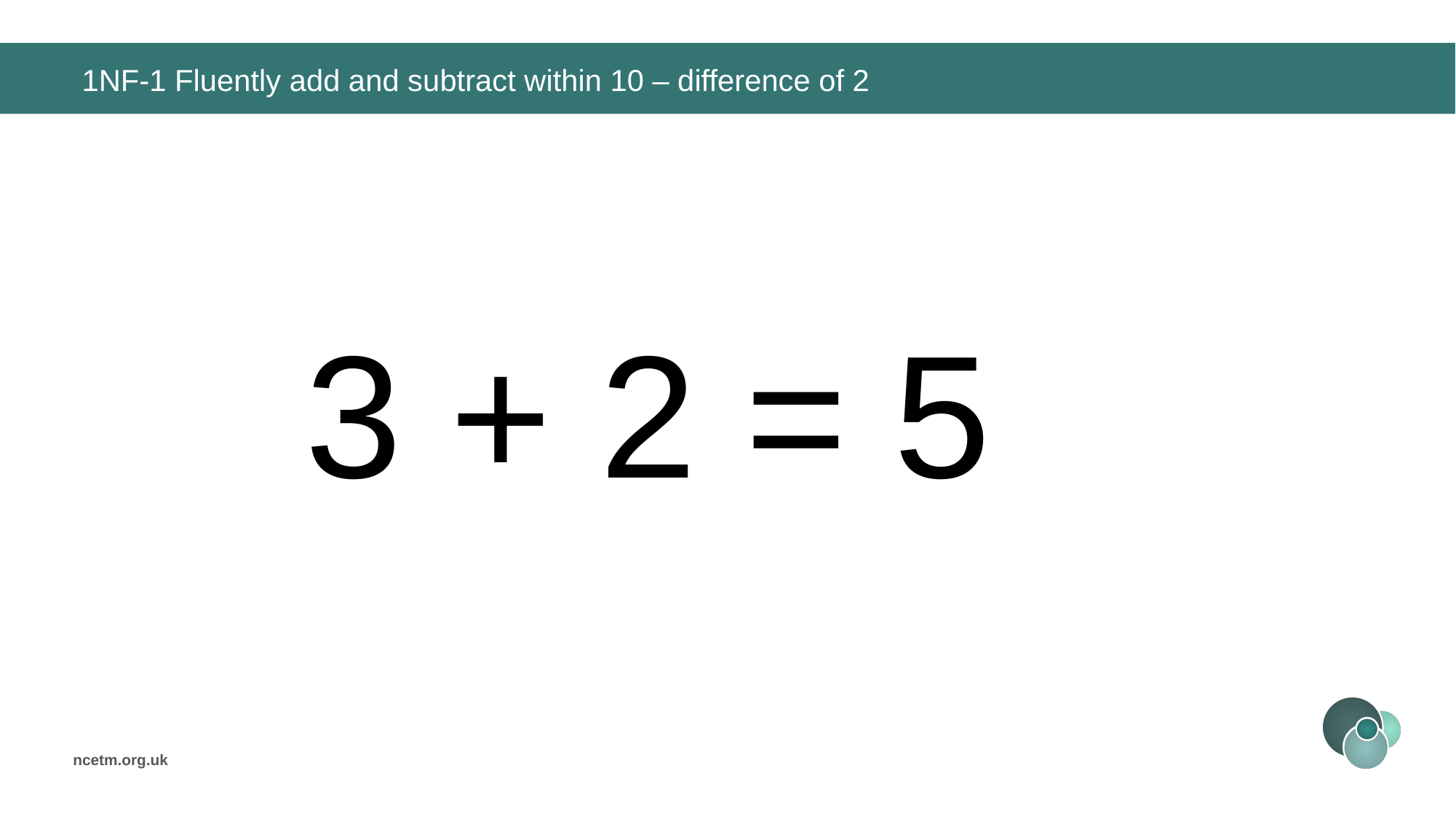

# 1NF-1 Fluently add and subtract within 10 – difference of 2
3 + 2 =
5